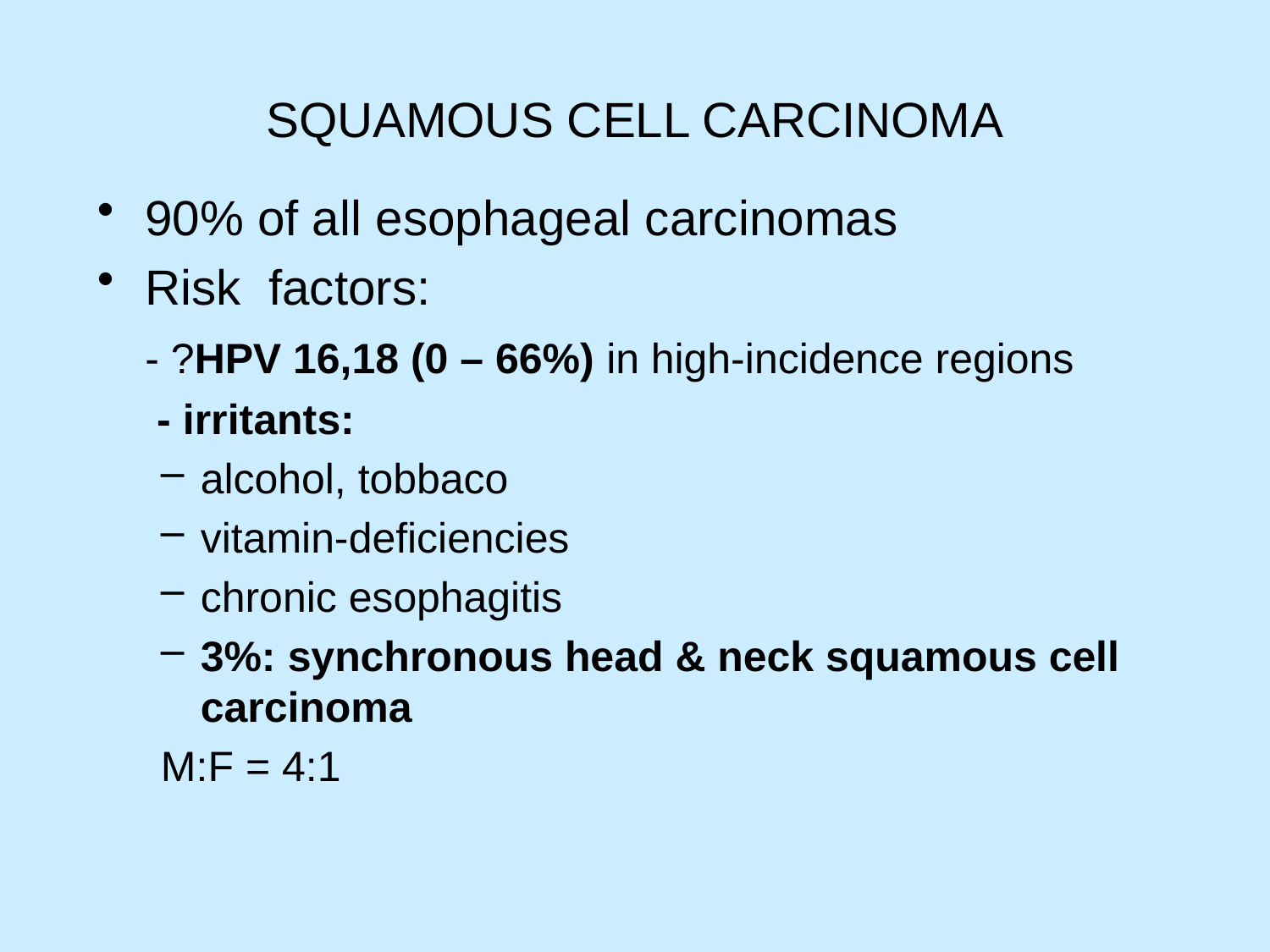

# SQUAMOUS CELL CARCINOMA
90% of all esophageal carcinomas
Risk  factors:
	- ?HPV 16,18 (0 – 66%) in high-incidence regions
	 - irritants:
alcohol, tobbaco
vitamin-deficiencies
chronic esophagitis
3%: synchronous head & neck squamous cell carcinoma
M:F = 4:1